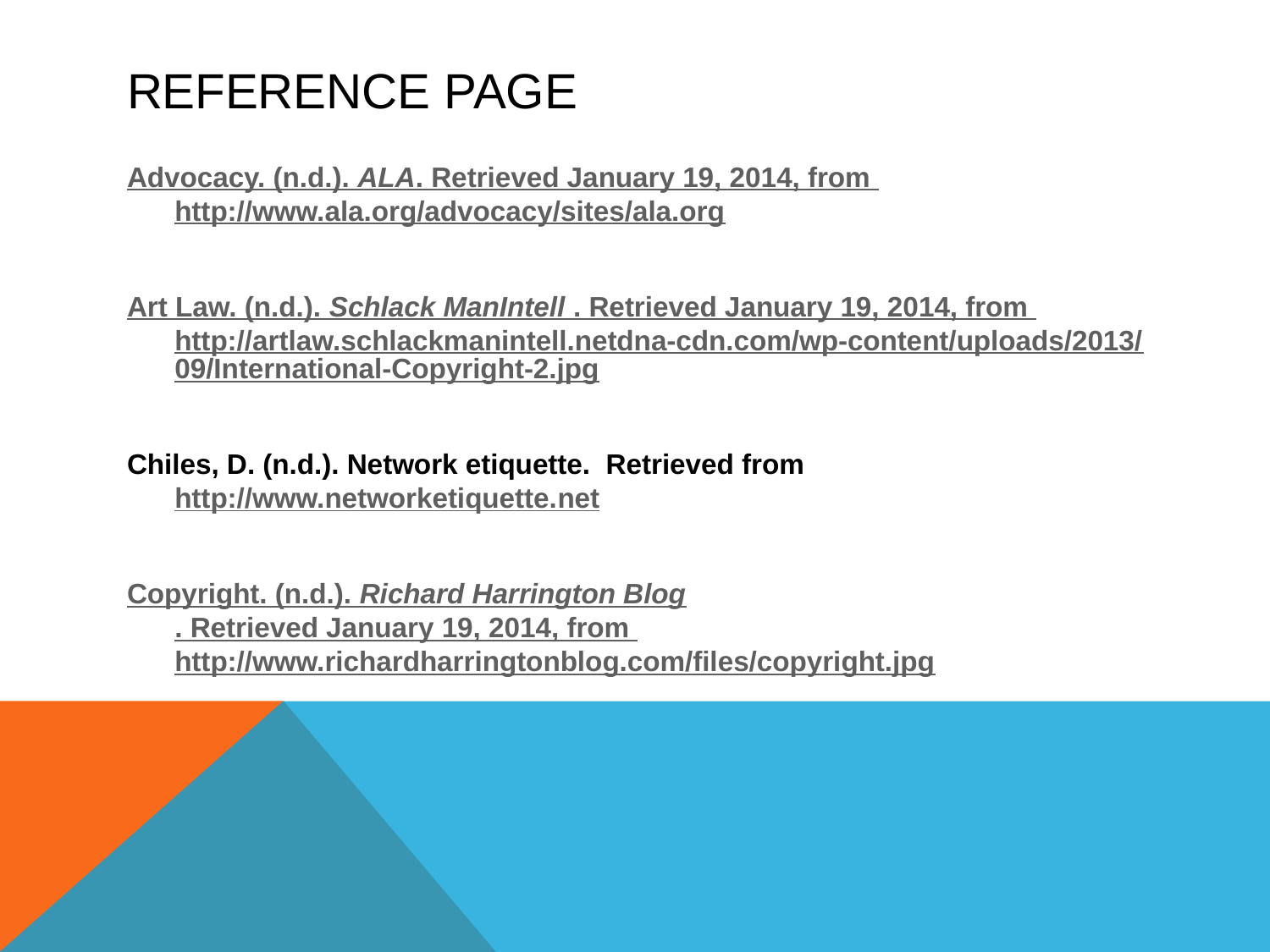

# Reference Page
Advocacy. (n.d.). ALA. Retrieved January 19, 2014, from http://www.ala.org/advocacy/sites/ala.org

Art Law. (n.d.). Schlack ManIntell . Retrieved January 19, 2014, from http://artlaw.schlackmanintell.netdna-cdn.com/wp-content/uploads/2013/09/International-Copyright-2.jpg

Chiles, D. (n.d.). Network etiquette.  Retrieved from http://www.networketiquette.net

Copyright. (n.d.). Richard Harrington Blog. Retrieved January 19, 2014, from http://www.richardharringtonblog.com/files/copyright.jpg